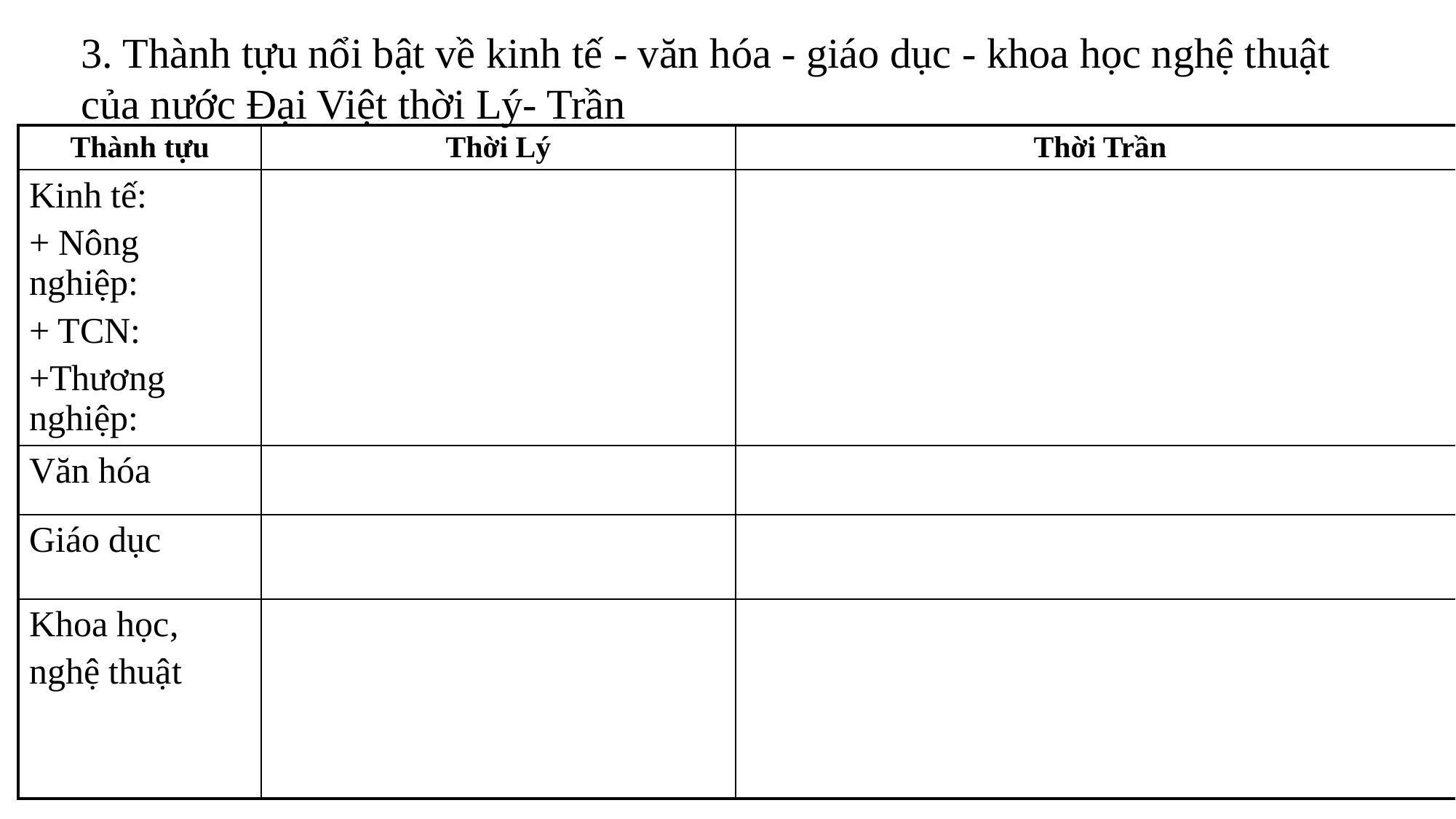

3. Thành tựu nổi bật về kinh tế - văn hóa - giáo dục - khoa học nghệ thuật của nước Đại Việt thời Lý- Trần
| Thành tựu | Thời Lý | Thời Trần |
| --- | --- | --- |
| Kinh tế: + Nông nghiệp: + TCN: +Thương nghiệp: |  |  |
| Văn hóa |  |  |
| Giáo dục |  |  |
| Khoa học, nghệ thuật |  |  |